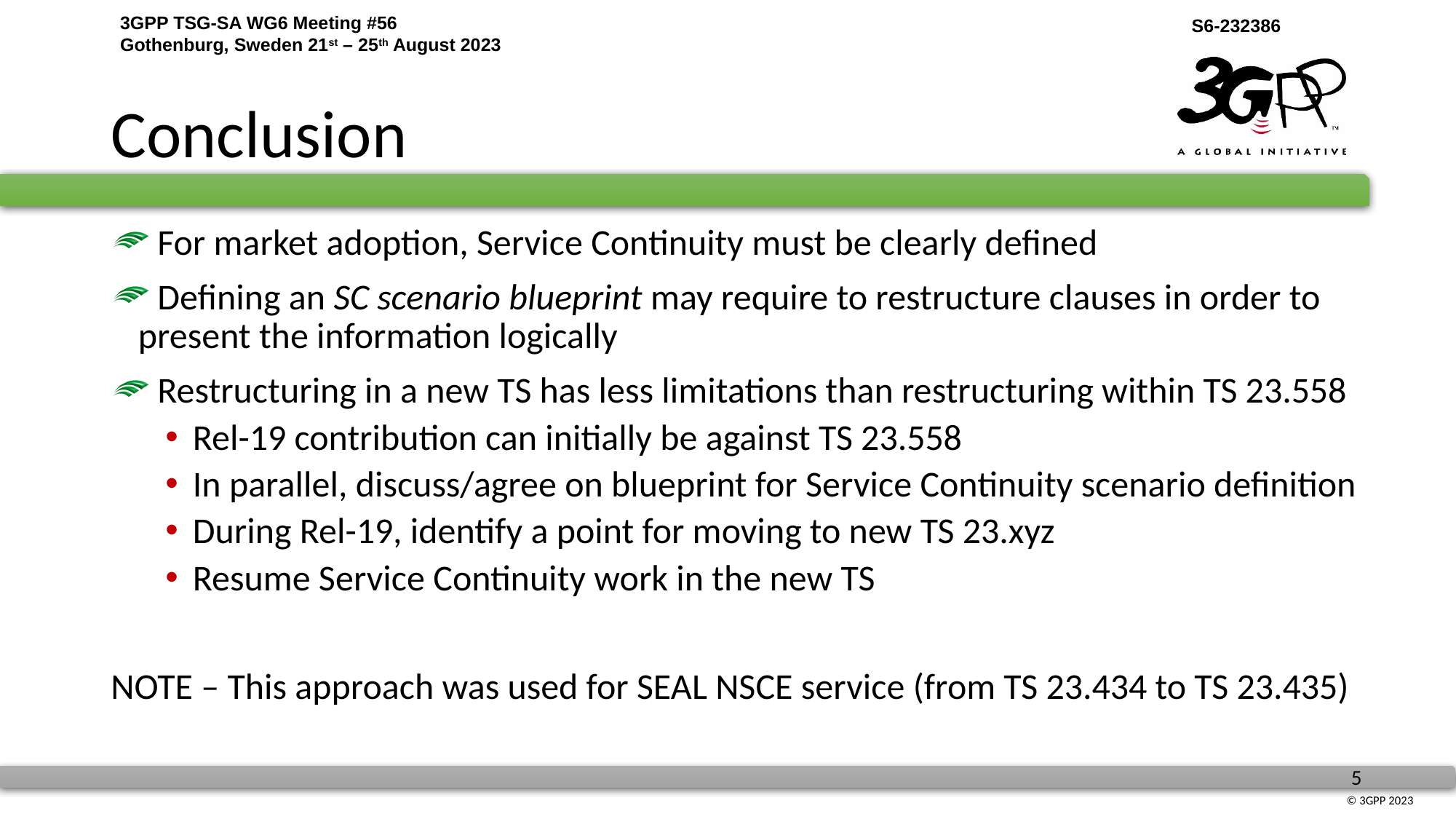

# Conclusion
 For market adoption, Service Continuity must be clearly defined
 Defining an SC scenario blueprint may require to restructure clauses in order to present the information logically
 Restructuring in a new TS has less limitations than restructuring within TS 23.558
Rel-19 contribution can initially be against TS 23.558
In parallel, discuss/agree on blueprint for Service Continuity scenario definition
During Rel-19, identify a point for moving to new TS 23.xyz
Resume Service Continuity work in the new TS

NOTE – This approach was used for SEAL NSCE service (from TS 23.434 to TS 23.435)